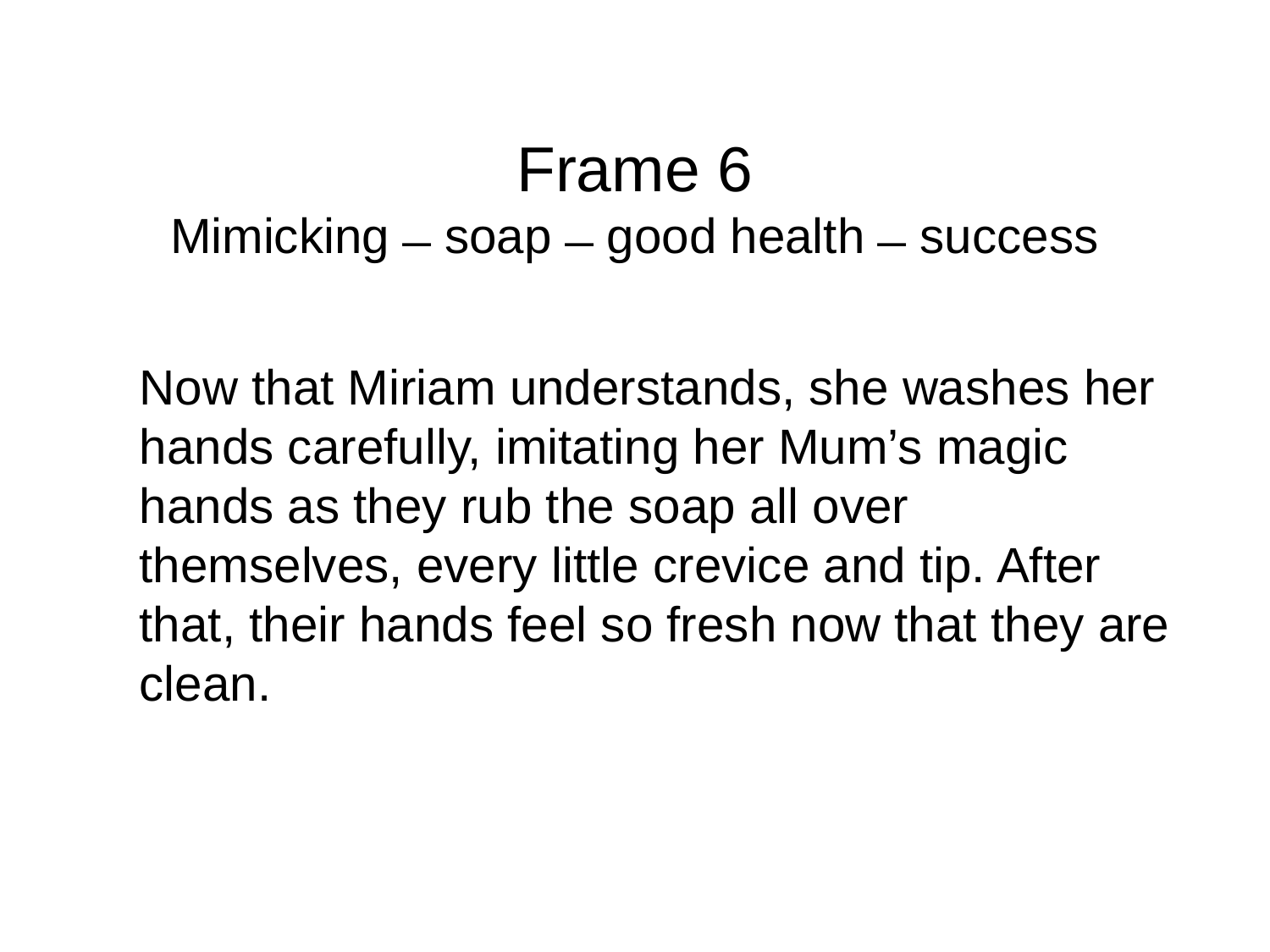

# Frame 6 Mimicking  ̶  soap  ̶  good health  ̶  success
Now that Miriam understands, she washes her hands carefully, imitating her Mum’s magic hands as they rub the soap all over themselves, every little crevice and tip. After that, their hands feel so fresh now that they are clean.